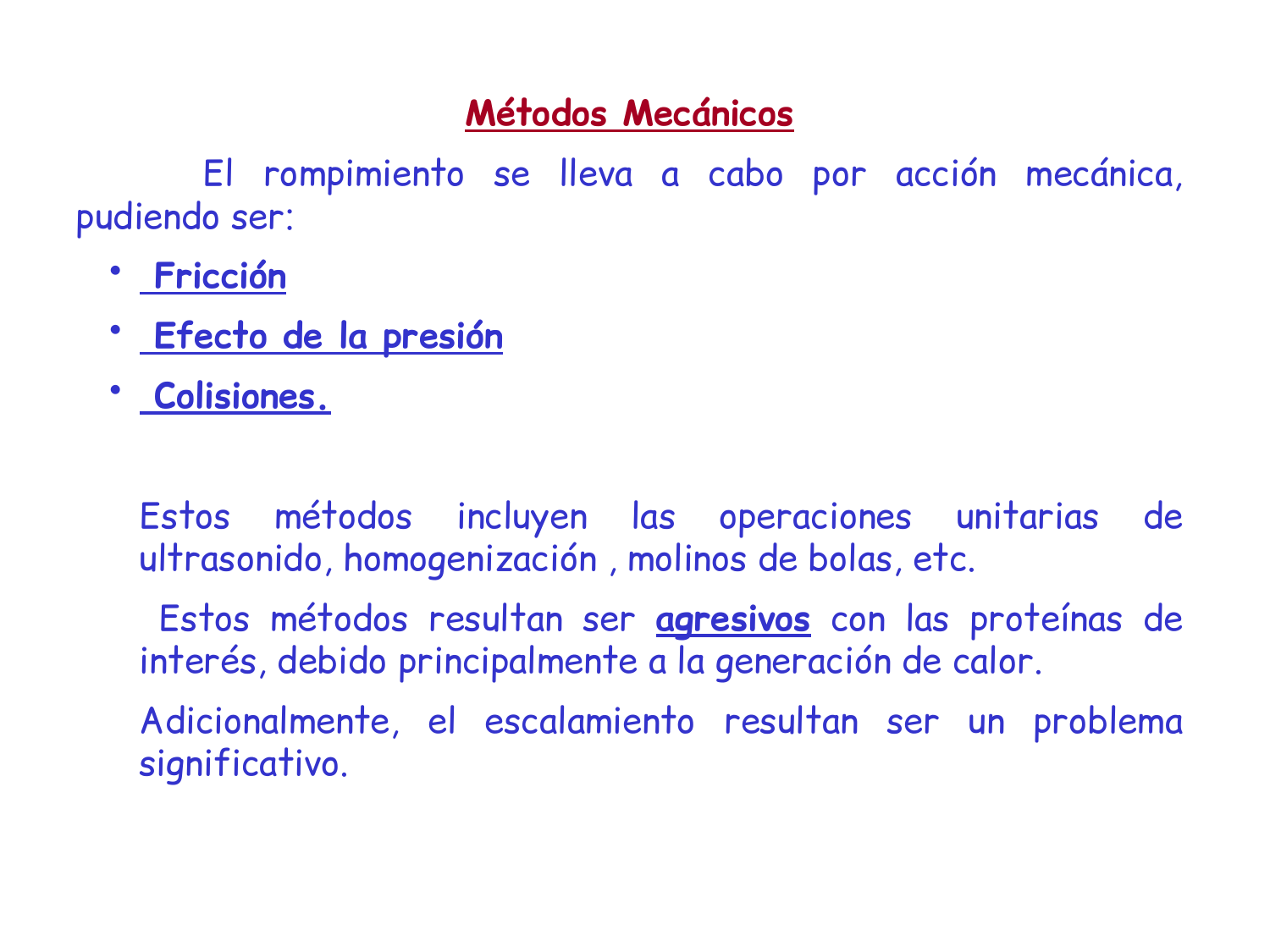

Métodos Mecánicos
	El rompimiento se lleva a cabo por acción mecánica, pudiendo ser:
 Fricción
 Efecto de la presión
 Colisiones.

Estos métodos incluyen las operaciones unitarias de ultrasonido, homogenización , molinos de bolas, etc.
 Estos métodos resultan ser agresivos con las proteínas de interés, debido principalmente a la generación de calor.
Adicionalmente, el escalamiento resultan ser un problema significativo.